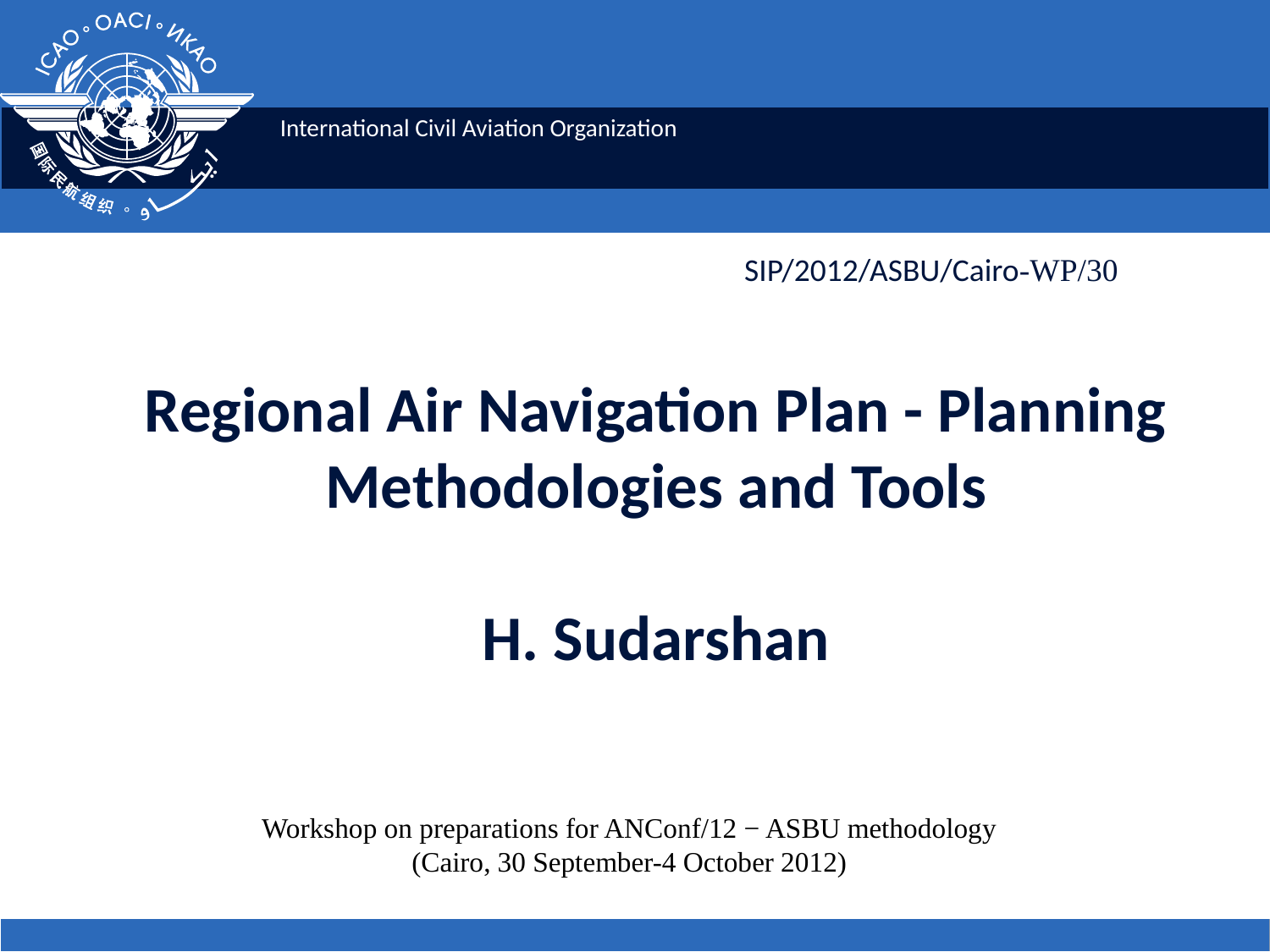

SIP/2012/ASBU/Cairo-WP/30
# Regional Air Navigation Plan - Planning Methodologies and Tools H. Sudarshan
Workshop on preparations for ANConf/12 − ASBU methodology
(Cairo, 30 September-4 October 2012)